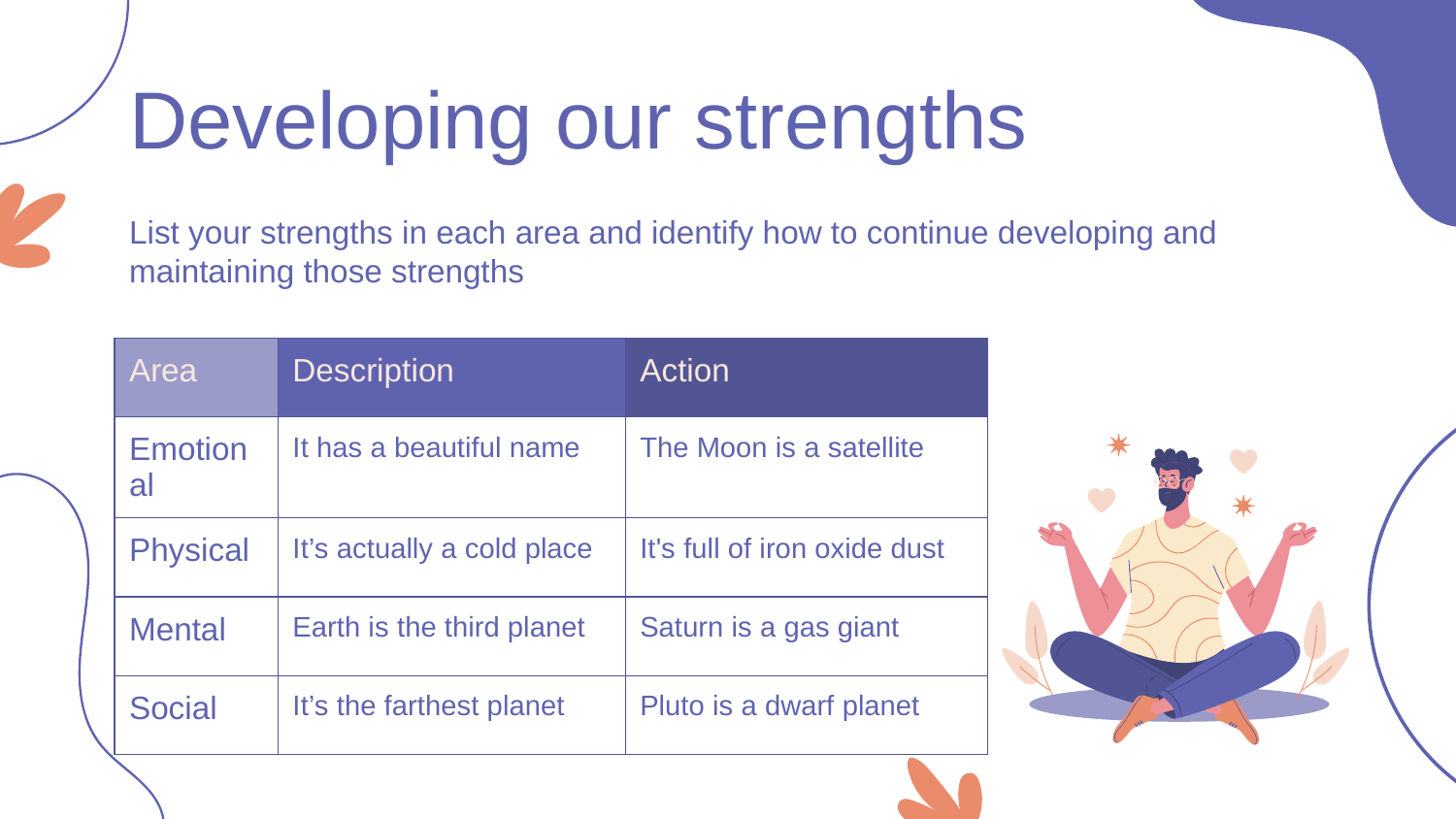

# Developing our strengths
List your strengths in each area and identify how to continue developing and maintaining those strengths
| Area | Description | Action |
| --- | --- | --- |
| Emotional | It has a beautiful name | The Moon is a satellite |
| Physical | It’s actually a cold place | It's full of iron oxide dust |
| Mental | Earth is the third planet | Saturn is a gas giant |
| Social | It’s the farthest planet | Pluto is a dwarf planet |